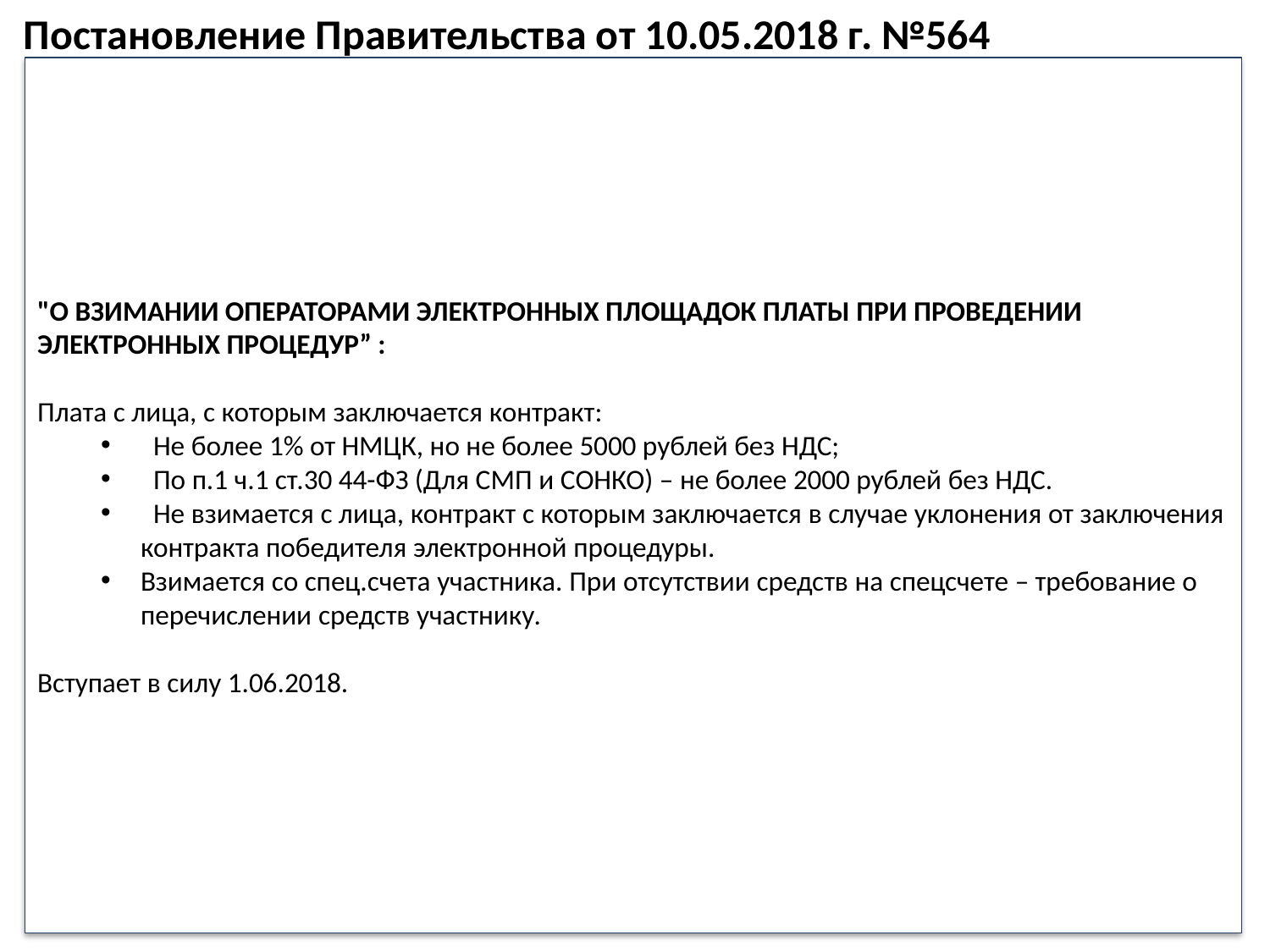

Постановление Правительства от 10.05.2018 г. №564

"О ВЗИМАНИИ ОПЕРАТОРАМИ ЭЛЕКТРОННЫХ ПЛОЩАДОК ПЛАТЫ ПРИ ПРОВЕДЕНИИ ЭЛЕКТРОННЫХ ПРОЦЕДУР” :

Плата с лица, с которым заключается контракт:
  Не более 1% от НМЦК, но не более 5000 рублей без НДС;
  По п.1 ч.1 ст.30 44-ФЗ (Для СМП и СОНКО) – не более 2000 рублей без НДС.
  Не взимается с лица, контракт с которым заключается в случае уклонения от заключения контракта победителя электронной процедуры.
Взимается со спец.счета участника. При отсутствии средств на спецсчете – требование о перечислении средств участнику.

Вступает в силу 1.06.2018.

43